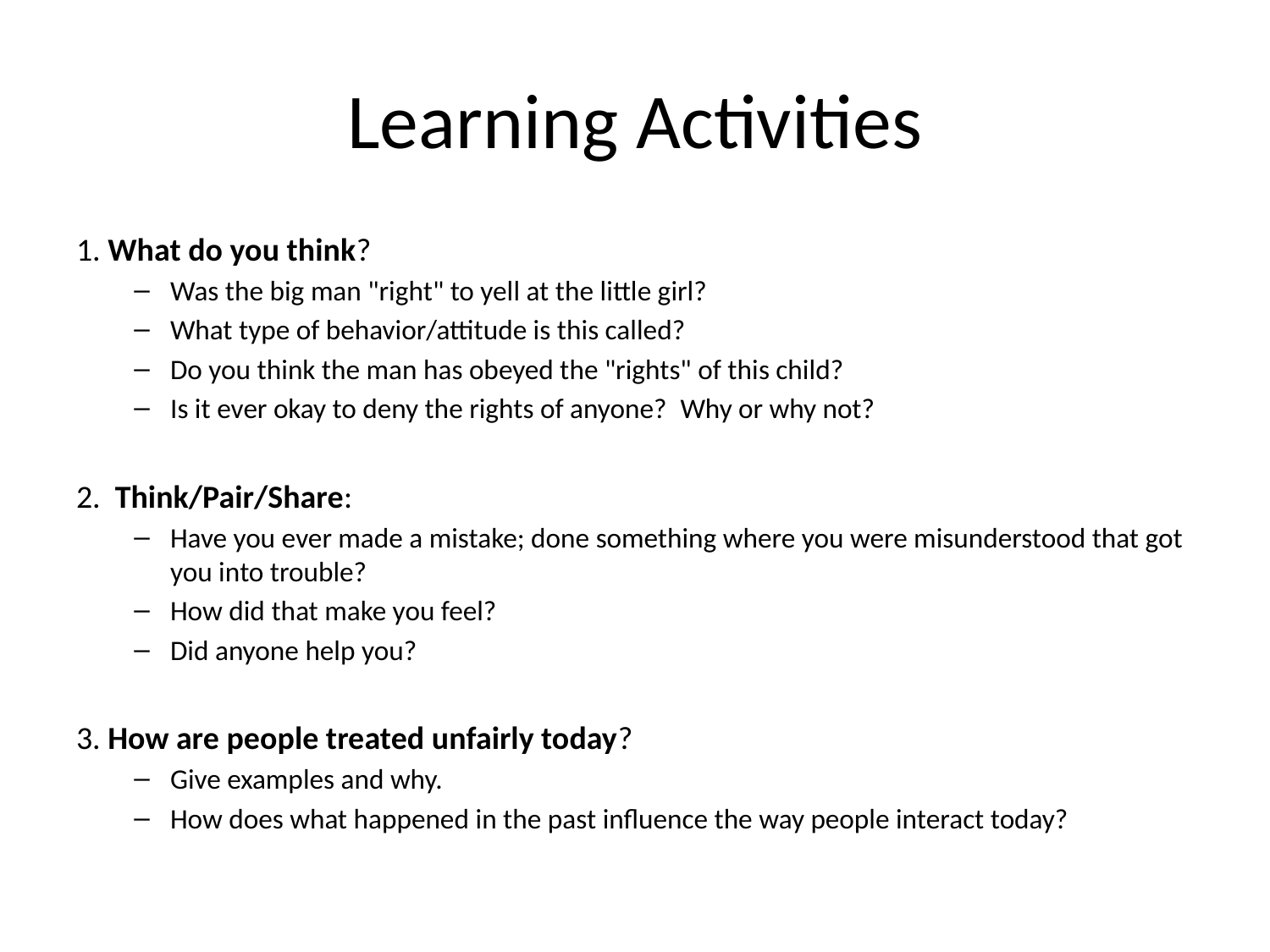

# Learning Activities
1. What do you think?
Was the big man "right" to yell at the little girl?
What type of behavior/attitude is this called?
Do you think the man has obeyed the "rights" of this child?
Is it ever okay to deny the rights of anyone?  Why or why not?

2.  Think/Pair/Share:
Have you ever made a mistake; done something where you were misunderstood that got you into trouble?
How did that make you feel?
Did anyone help you?

3. How are people treated unfairly today?
Give examples and why.
How does what happened in the past influence the way people interact today?